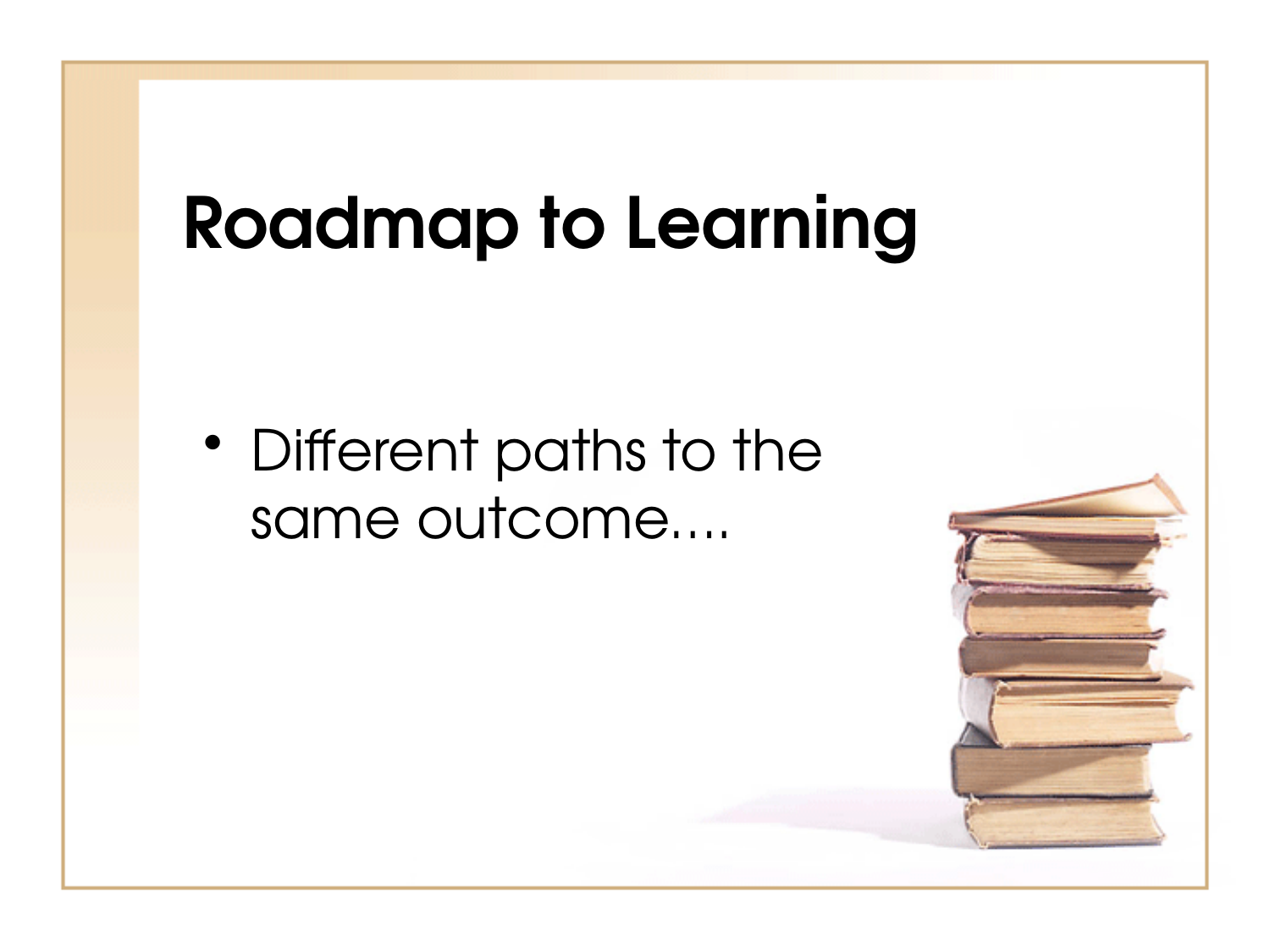

# Roadmap to Learning
Different paths to the same outcome….